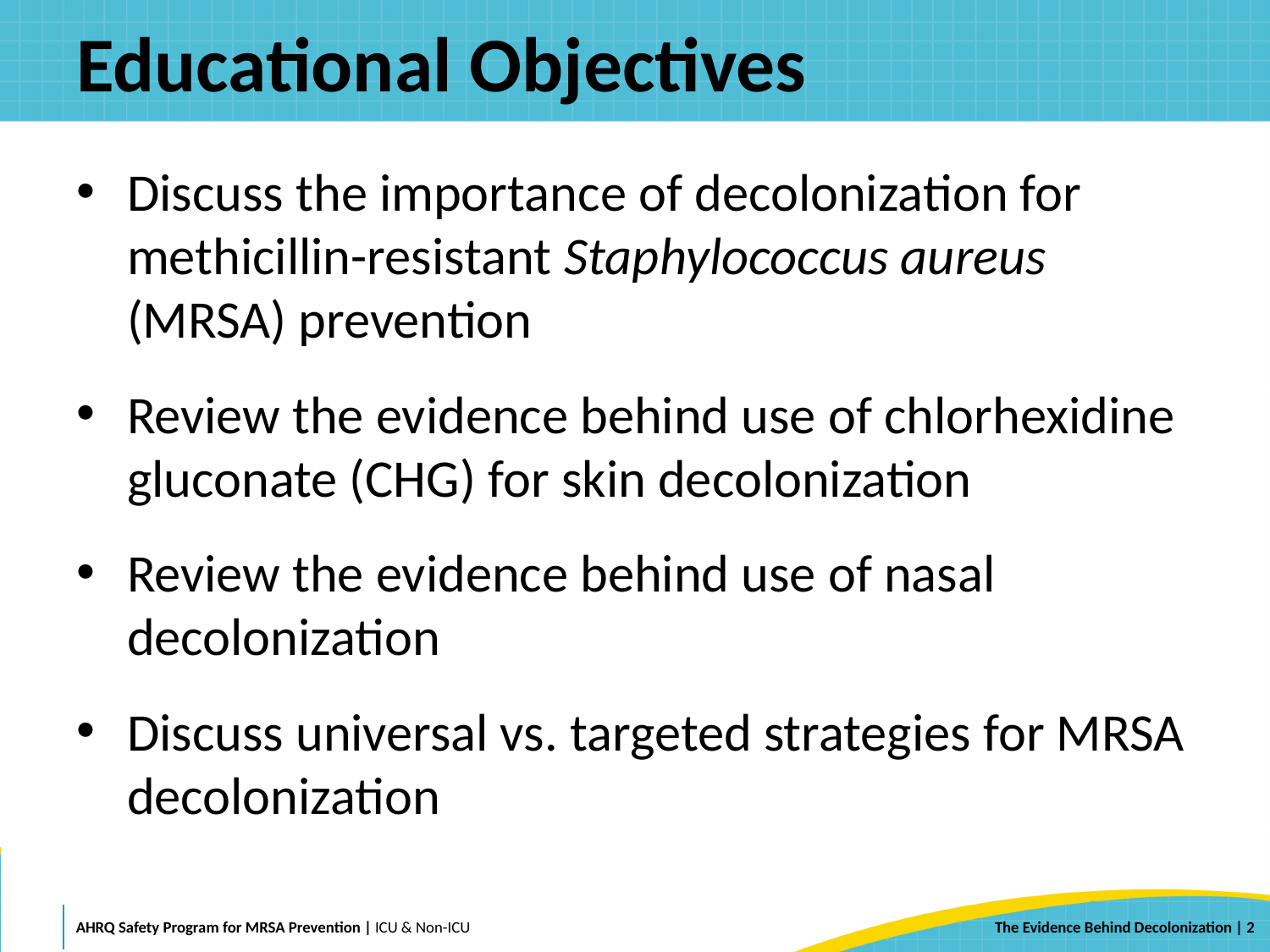

# Educational Objectives
Discuss the importance of decolonization for methicillin-resistant Staphylococcus aureus (MRSA) prevention
Review the evidence behind use of chlorhexidine gluconate (CHG) for skin decolonization
Review the evidence behind use of nasal decolonization
Discuss universal vs. targeted strategies for MRSA decolonization
 | 2